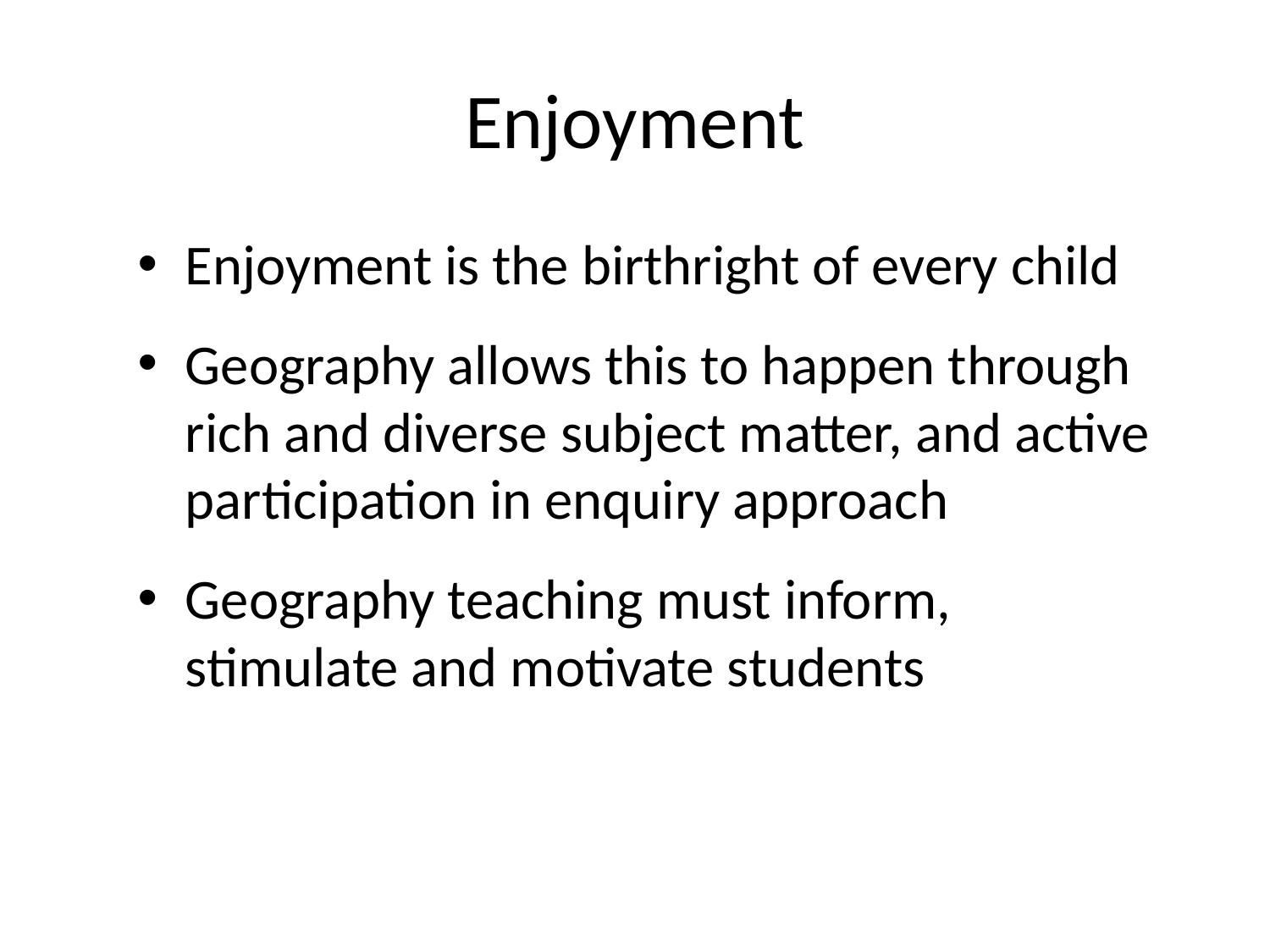

# Enjoyment
Enjoyment is the birthright of every child
Geography allows this to happen through rich and diverse subject matter, and active participation in enquiry approach
Geography teaching must inform, stimulate and motivate students